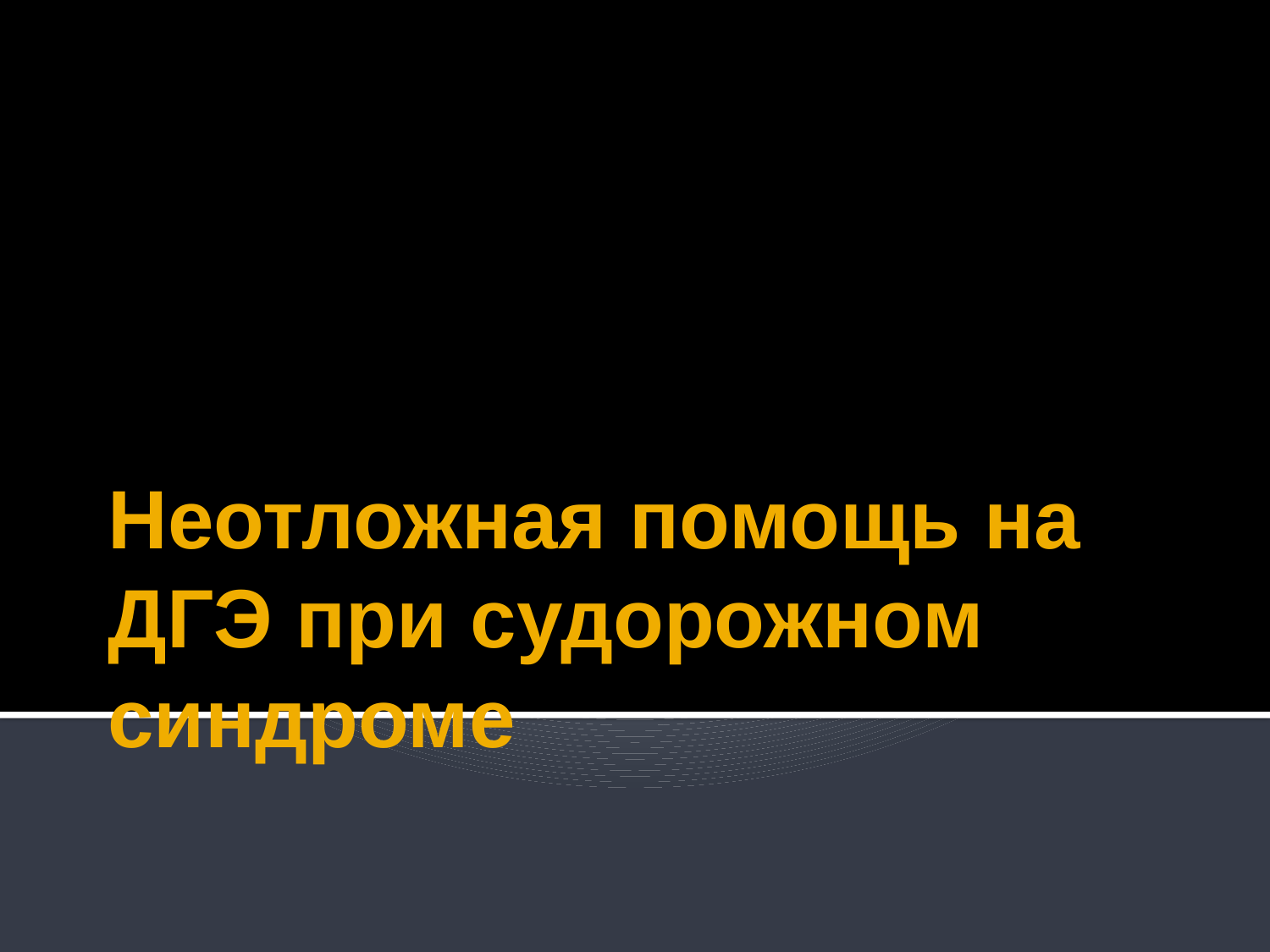

# Неотложная помощь на ДГЭ при судорожном синдроме